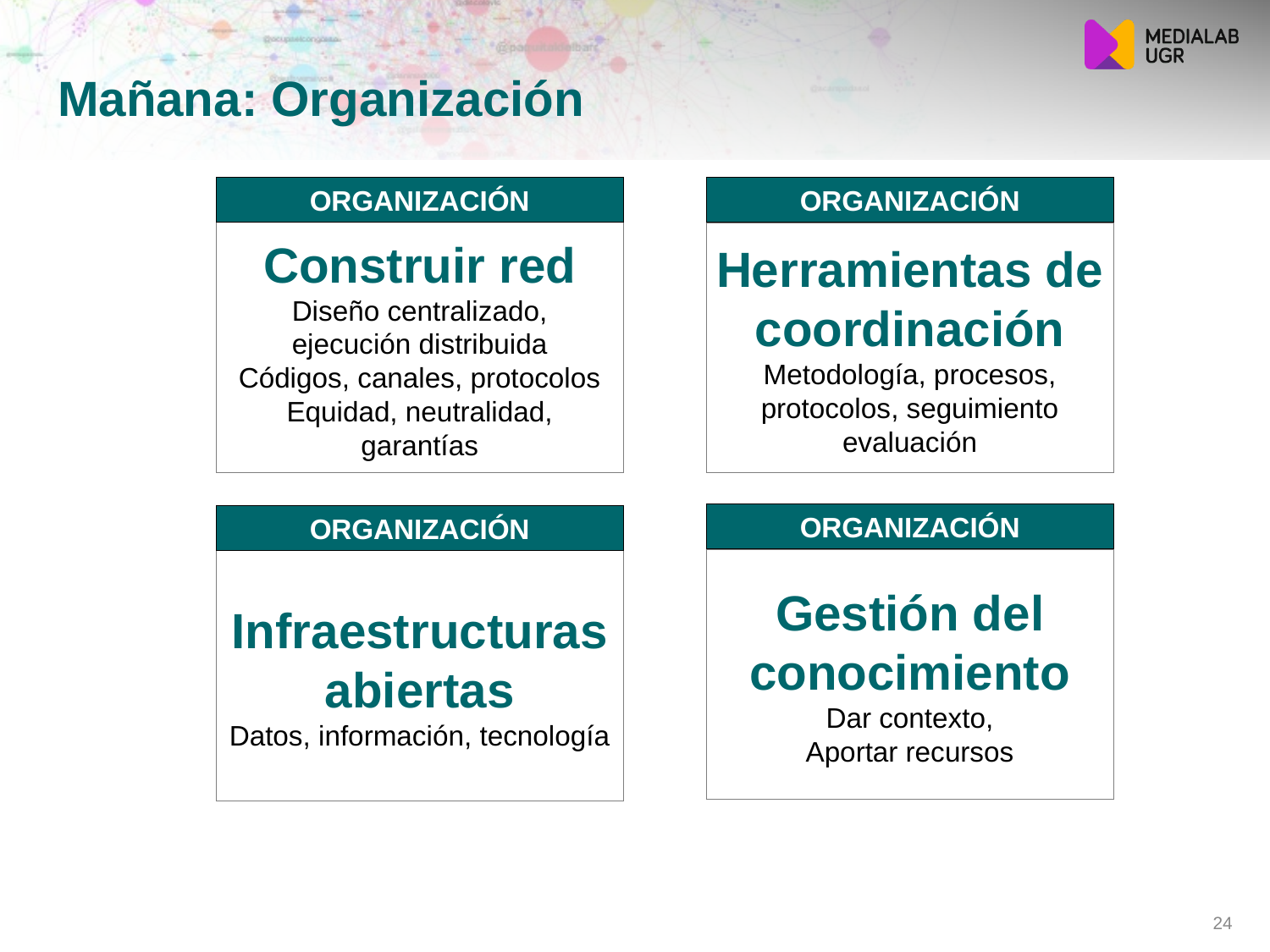

# Mañana: Organización
Organización
Construir red
Diseño centralizado,
ejecución distribuida
Códigos, canales, protocolos Equidad, neutralidad, garantías
Organización
Herramientas de coordinación
Metodología, procesos, protocolos, seguimiento evaluación
Organización
Gestión del conocimiento
Dar contexto,
Aportar recursos
Organización
Infraestructuras abiertas
Datos, información, tecnología